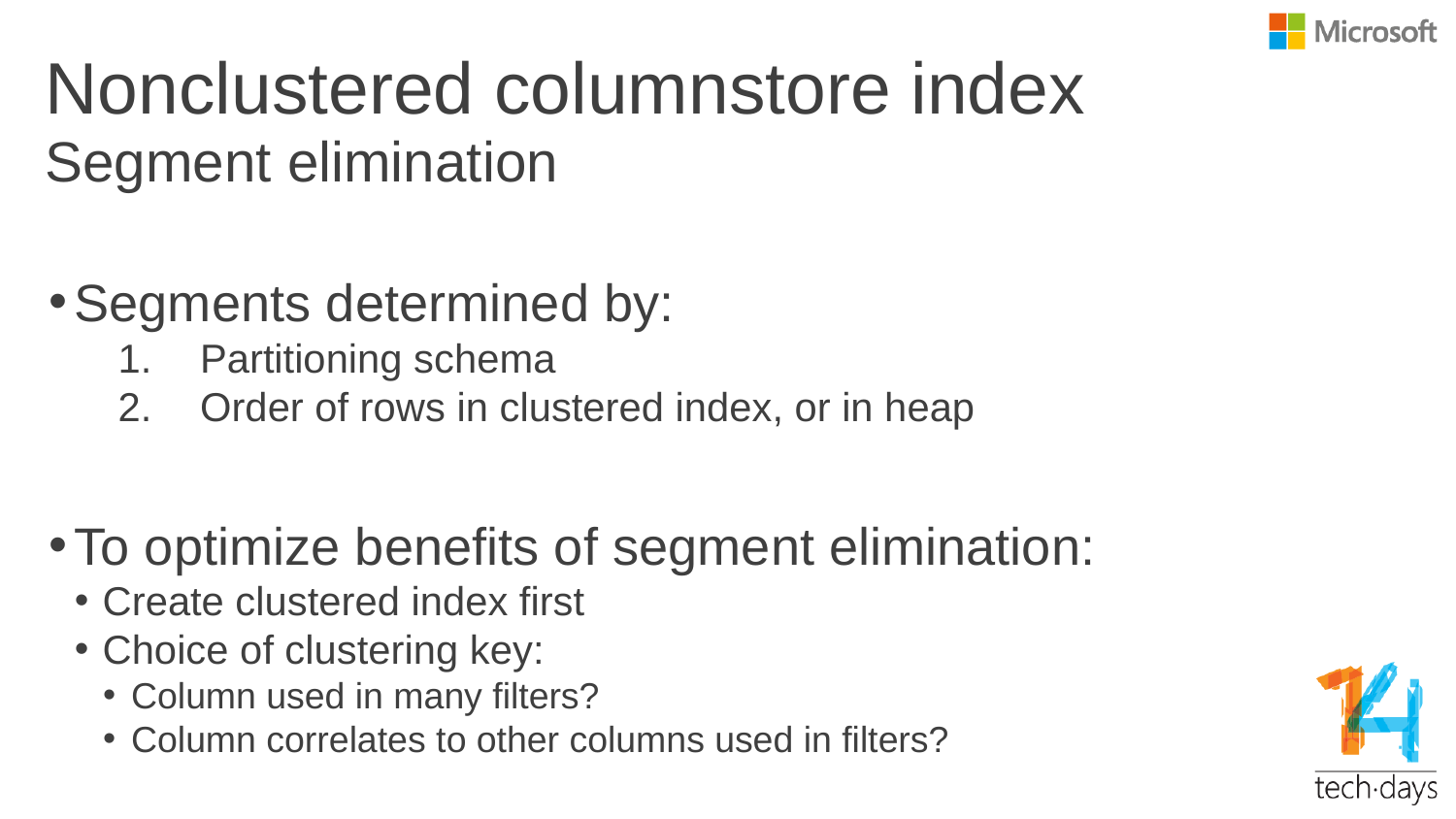

# Nonclustered columnstore index
Segment elimination
Segments determined by:
Partitioning schema
Order of rows in clustered index, or in heap

To optimize benefits of segment elimination:
Create clustered index first
Choice of clustering key:
Column used in many filters?
Column correlates to other columns used in filters?